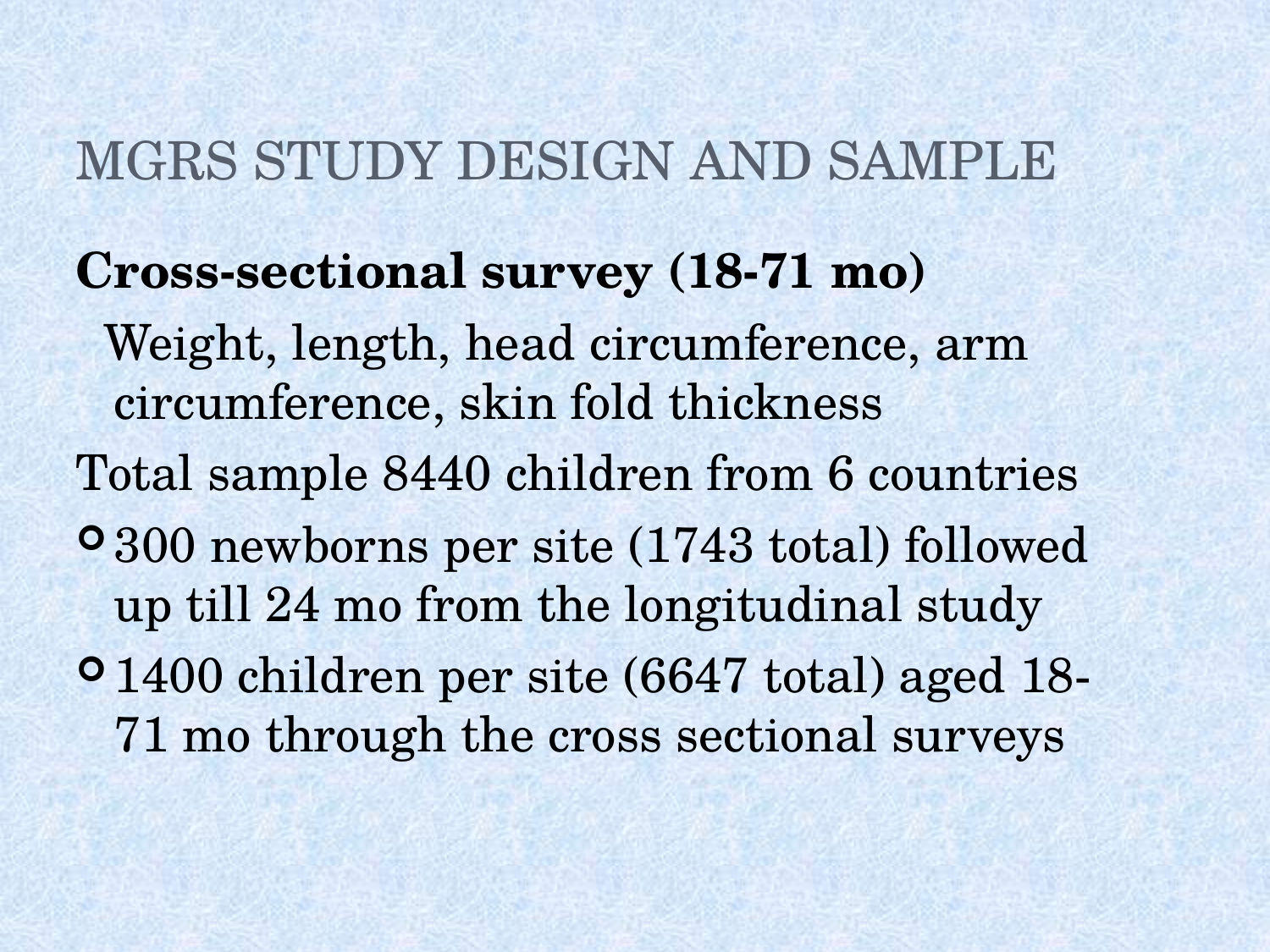

# MGRS Study Design and Sample
Cross-sectional survey (18-71 mo)
  Weight, length, head circumference, arm circumference, skin fold thickness
Total sample 8440 children from 6 countries
300 newborns per site (1743 total) followed up till 24 mo from the longitudinal study
1400 children per site (6647 total) aged 18-71 mo through the cross sectional surveys